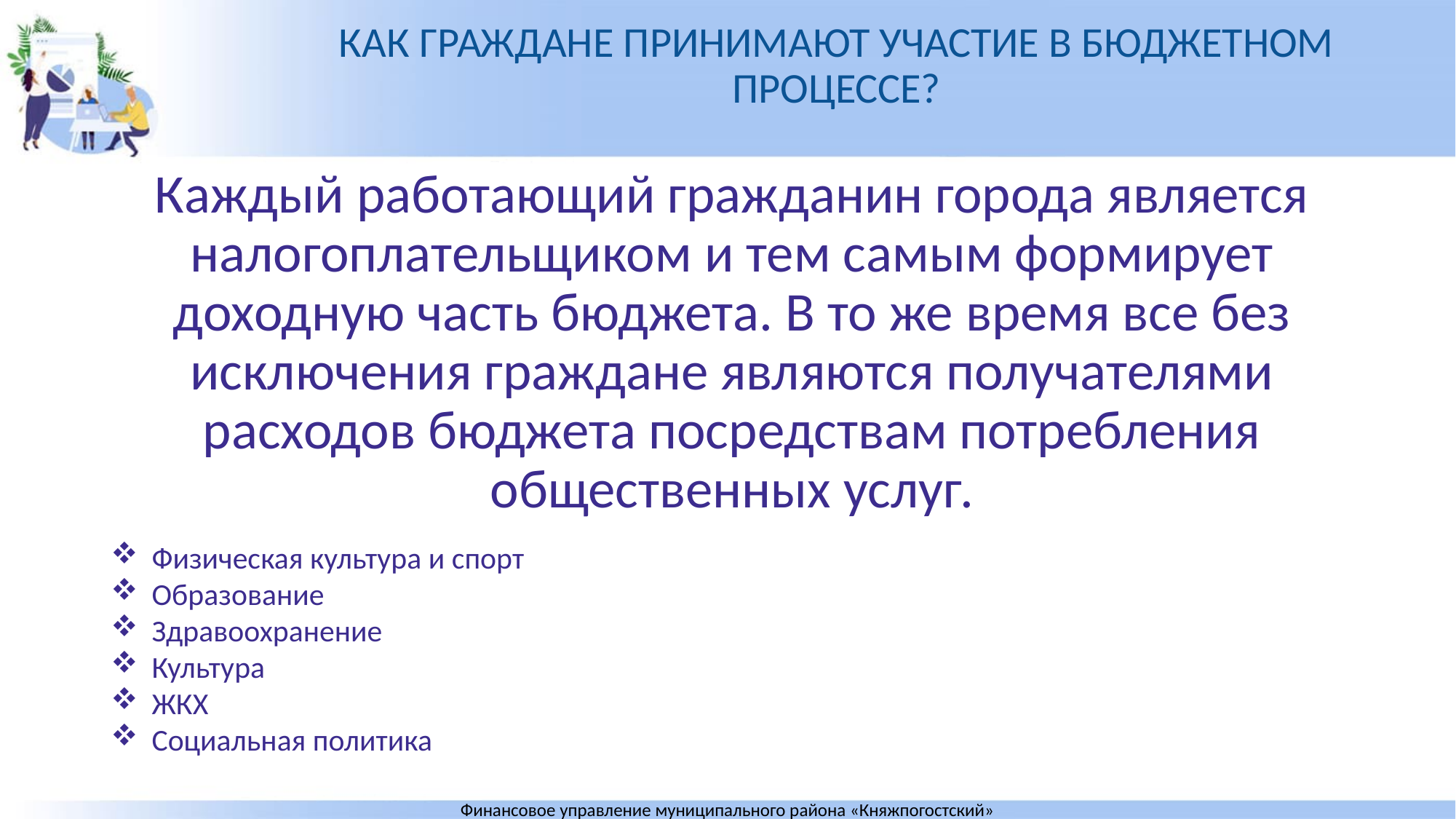

# КАК ГРАЖДАНЕ ПРИНИМАЮТ УЧАСТИЕ В БЮДЖЕТНОМ ПРОЦЕССЕ?
Каждый работающий гражданин города является налогоплательщиком и тем самым формирует доходную часть бюджета. В то же время все без исключения граждане являются получателями расходов бюджета посредствам потребления общественных услуг.
Физическая культура и спорт
Образование
Здравоохранение
Культура
ЖКХ
Социальная политика
Финансовое управление муниципального района «Княжпогостский»